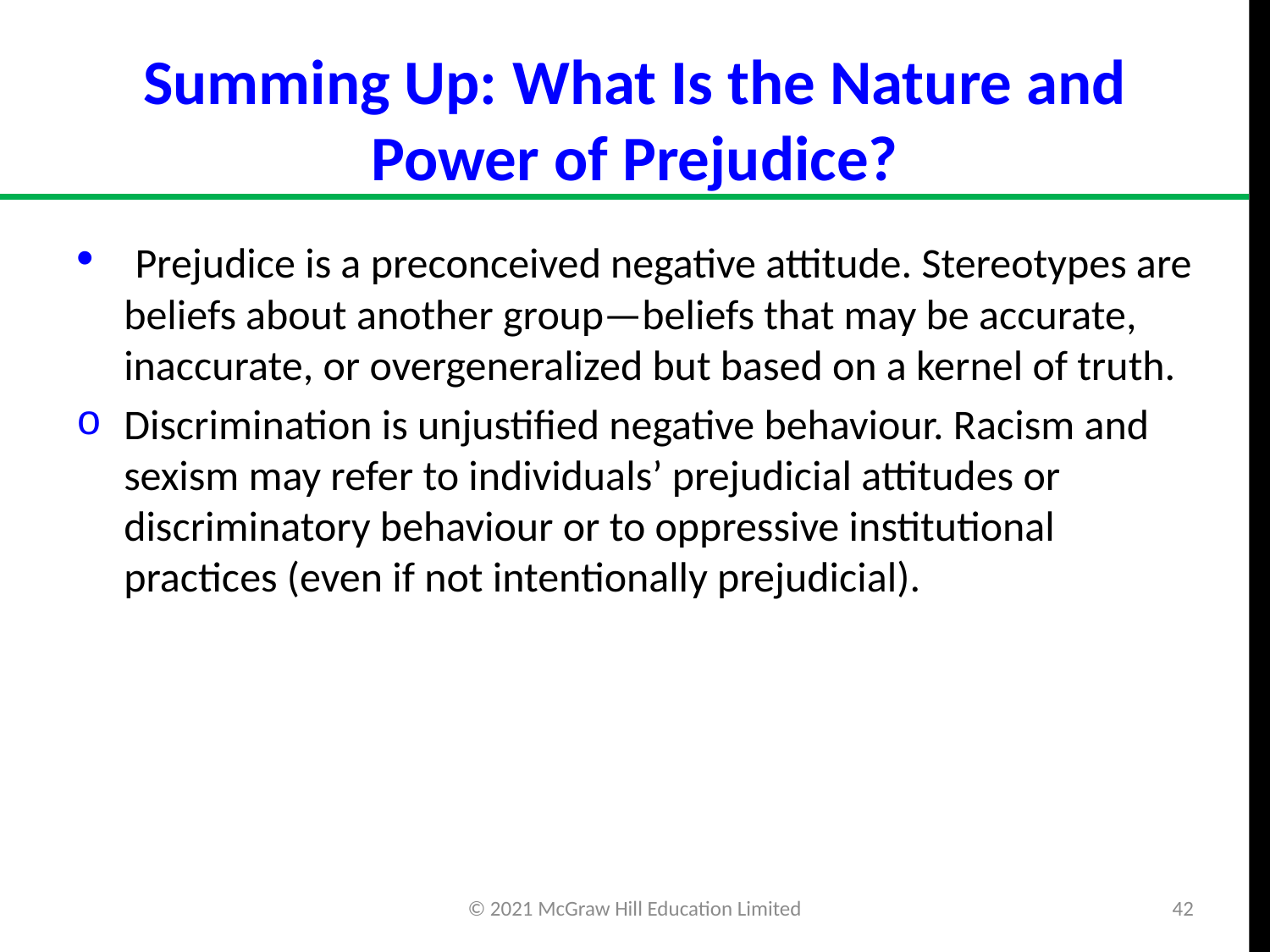

# Summing Up: What Is the Nature and Power of Prejudice?
 Prejudice is a preconceived negative attitude. Stereotypes are beliefs about another group—beliefs that may be accurate, inaccurate, or overgeneralized but based on a kernel of truth.
Discrimination is unjustified negative behaviour. Racism and sexism may refer to individuals’ prejudicial attitudes or discriminatory behaviour or to oppressive institutional practices (even if not intentionally prejudicial).
© 2021 McGraw Hill Education Limited
42